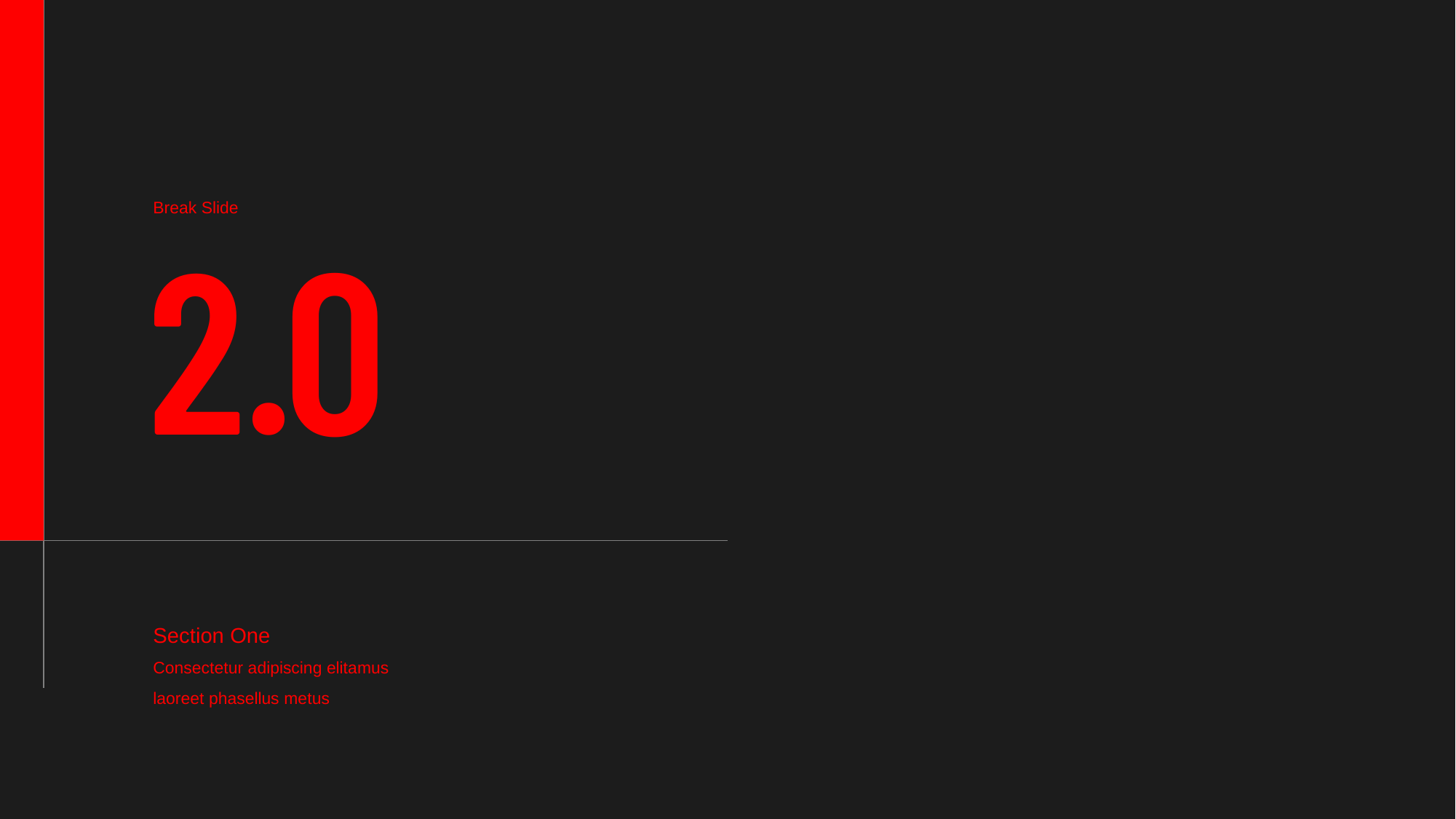

Break Slide
2.0
Section One
Consectetur adipiscing elitamus laoreet phasellus metus